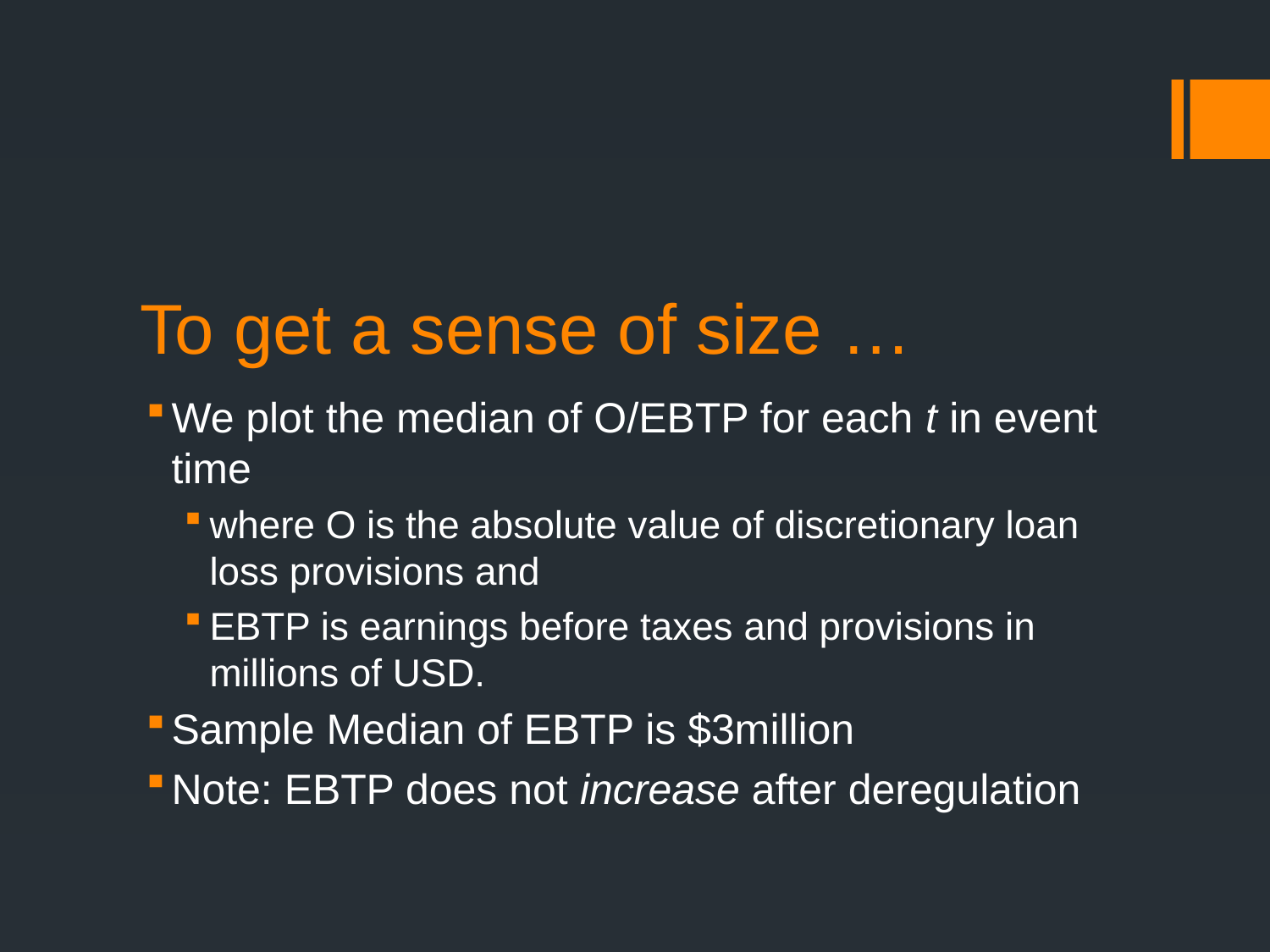

# To get a sense of size …
We plot the median of O/EBTP for each t in event time
where O is the absolute value of discretionary loan loss provisions and
EBTP is earnings before taxes and provisions in millions of USD.
Sample Median of EBTP is $3million
Note: EBTP does not increase after deregulation